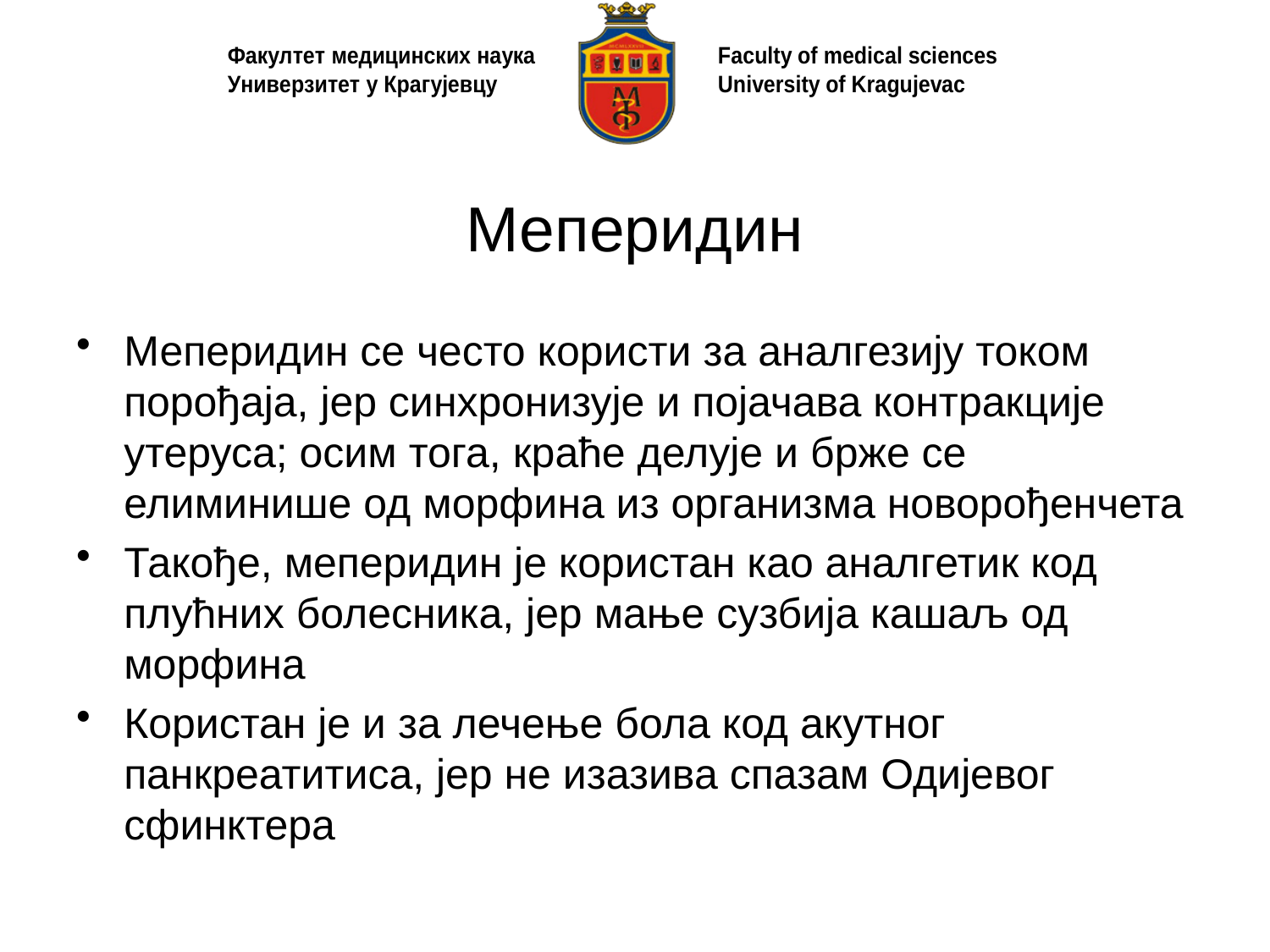

# Меперидин
Меперидин се често користи за аналгезију током порођаја, јер синхронизује и појачава контракције утеруса; осим тога, краће делује и брже се елиминише од морфина из организма новорођенчета
Такође, меперидин је користан као аналгетик код плућних болесника, јер мање сузбија кашаљ од морфина
Користан је и за лечење бола код акутног панкреатитиса, јер не изазива спазам Одијевог сфинктера